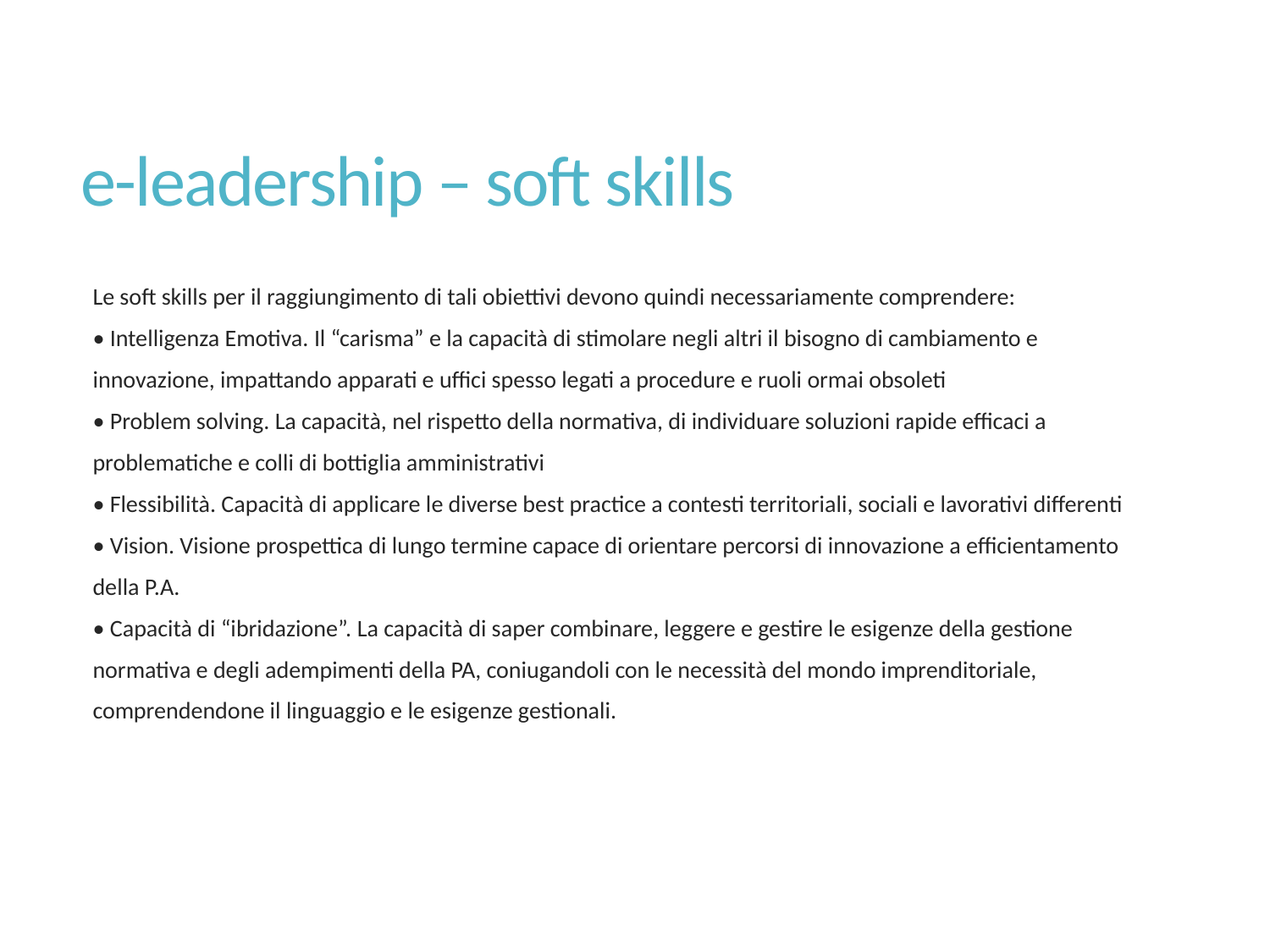

# e-leadership – soft skills
Le soft skills per il raggiungimento di tali obiettivi devono quindi necessariamente comprendere:
• Intelligenza Emotiva. Il “carisma” e la capacità di stimolare negli altri il bisogno di cambiamento e
innovazione, impattando apparati e uffici spesso legati a procedure e ruoli ormai obsoleti
• Problem solving. La capacità, nel rispetto della normativa, di individuare soluzioni rapide efficaci a
problematiche e colli di bottiglia amministrativi
• Flessibilità. Capacità di applicare le diverse best practice a contesti territoriali, sociali e lavorativi differenti
• Vision. Visione prospettica di lungo termine capace di orientare percorsi di innovazione a efficientamento
della P.A.
• Capacità di “ibridazione”. La capacità di saper combinare, leggere e gestire le esigenze della gestione
normativa e degli adempimenti della PA, coniugandoli con le necessità del mondo imprenditoriale,
comprendendone il linguaggio e le esigenze gestionali.